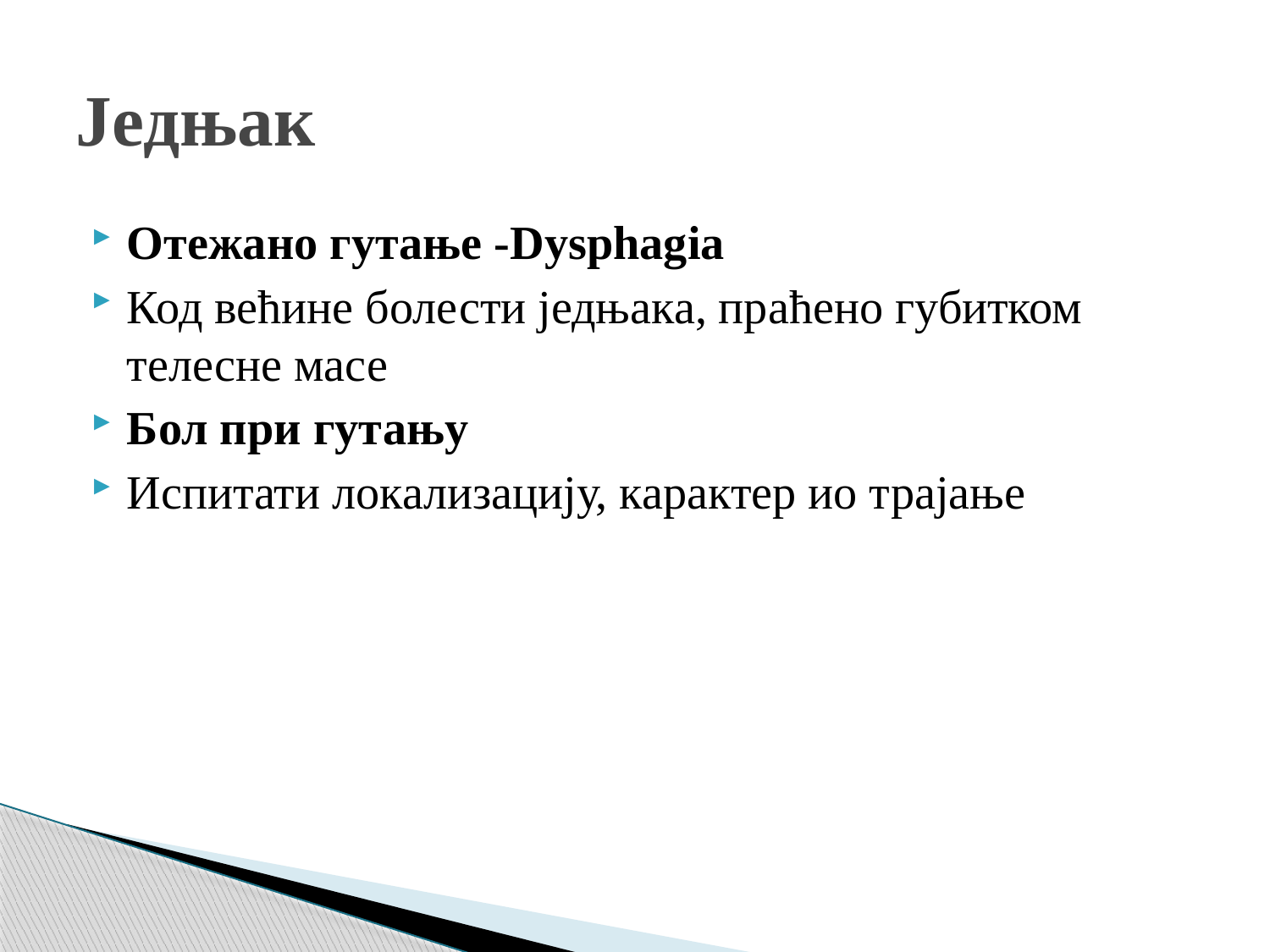

# Једњак
Отежано гутање -Dysphagia
Код већине болести једњака, праћено губитком телесне масе
Бол при гутању
Испитати локализацију, карактер ио трајање